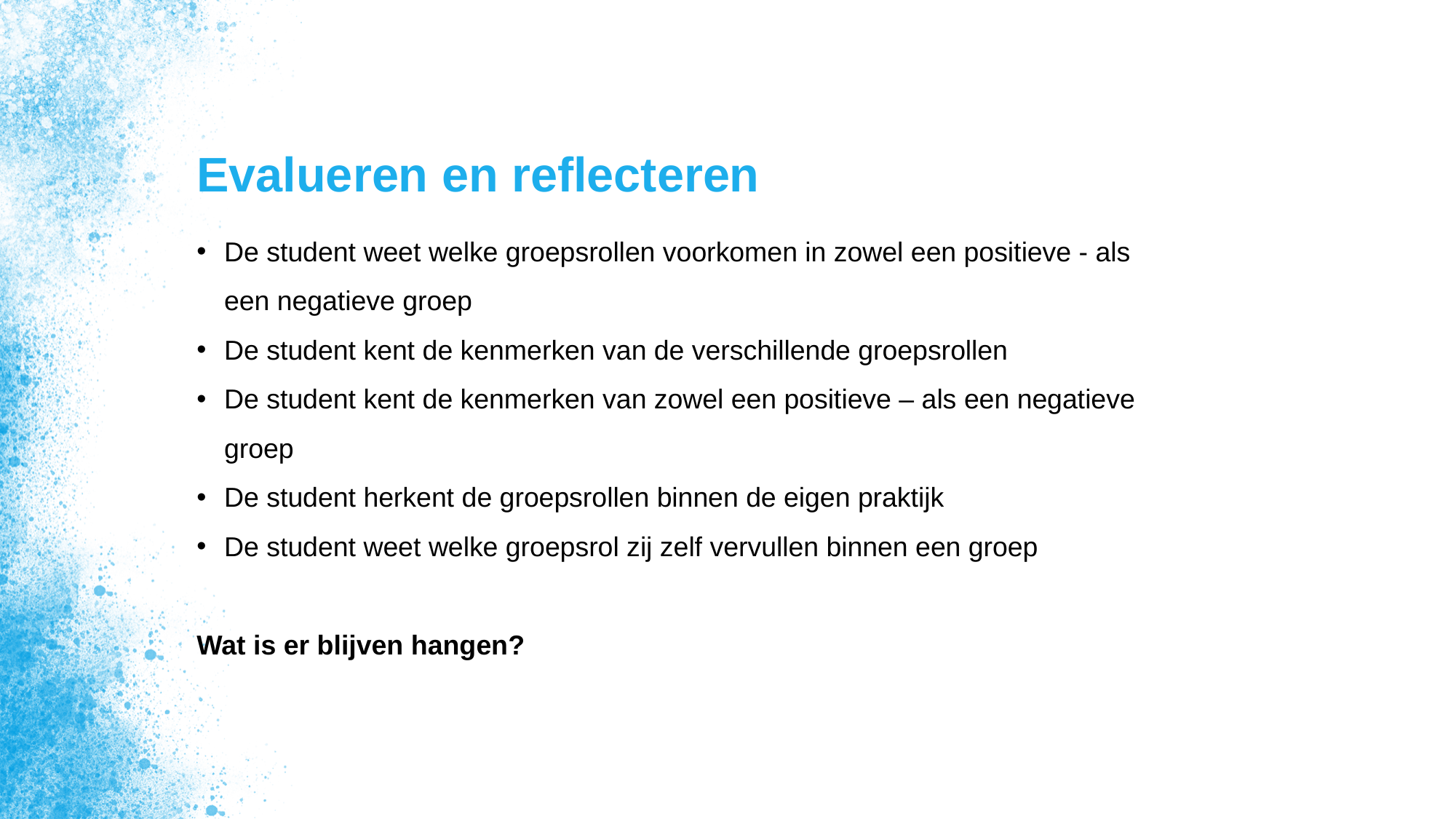

# Evalueren en reflecteren
De student weet welke groepsrollen voorkomen in zowel een positieve - als een negatieve groep
De student kent de kenmerken van de verschillende groepsrollen
De student kent de kenmerken van zowel een positieve – als een negatieve groep
De student herkent de groepsrollen binnen de eigen praktijk
De student weet welke groepsrol zij zelf vervullen binnen een groep
Wat is er blijven hangen?